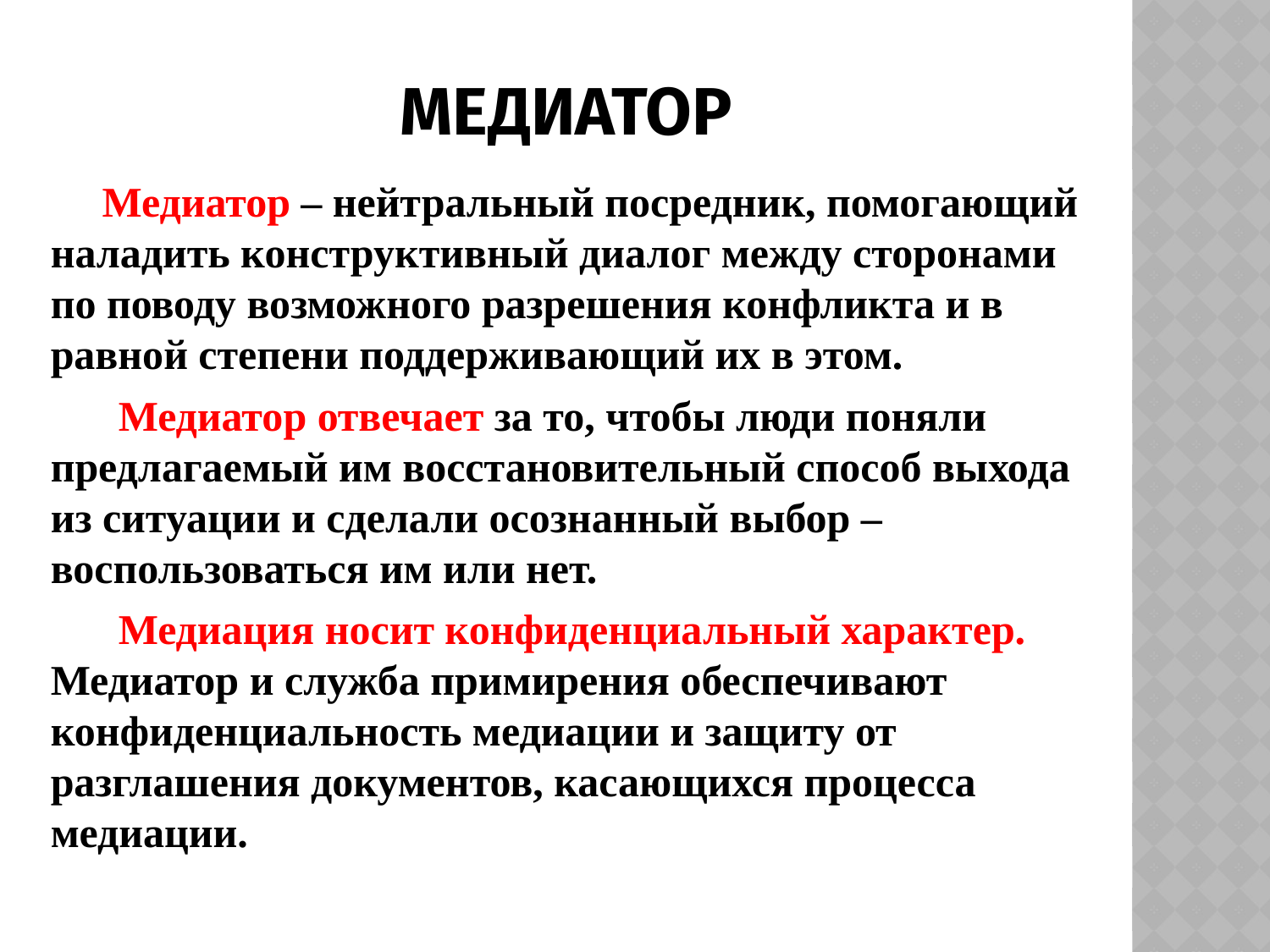

# Медиатор
         Медиатор – нейтральный посредник, помогающий наладить конструктивный диалог между сторонами по поводу возможного разрешения конфликта и в равной степени поддерживающий их в этом.
          Медиатор отвечает за то, чтобы люди поняли предлагаемый им восстановительный способ выхода из ситуации и сделали осознанный выбор – воспользоваться им или нет.
          Медиация носит конфиденциальный характер. Медиатор и служба примирения обеспечивают конфиденциальность медиации и защиту от разглашения документов, касающихся процесса медиации.